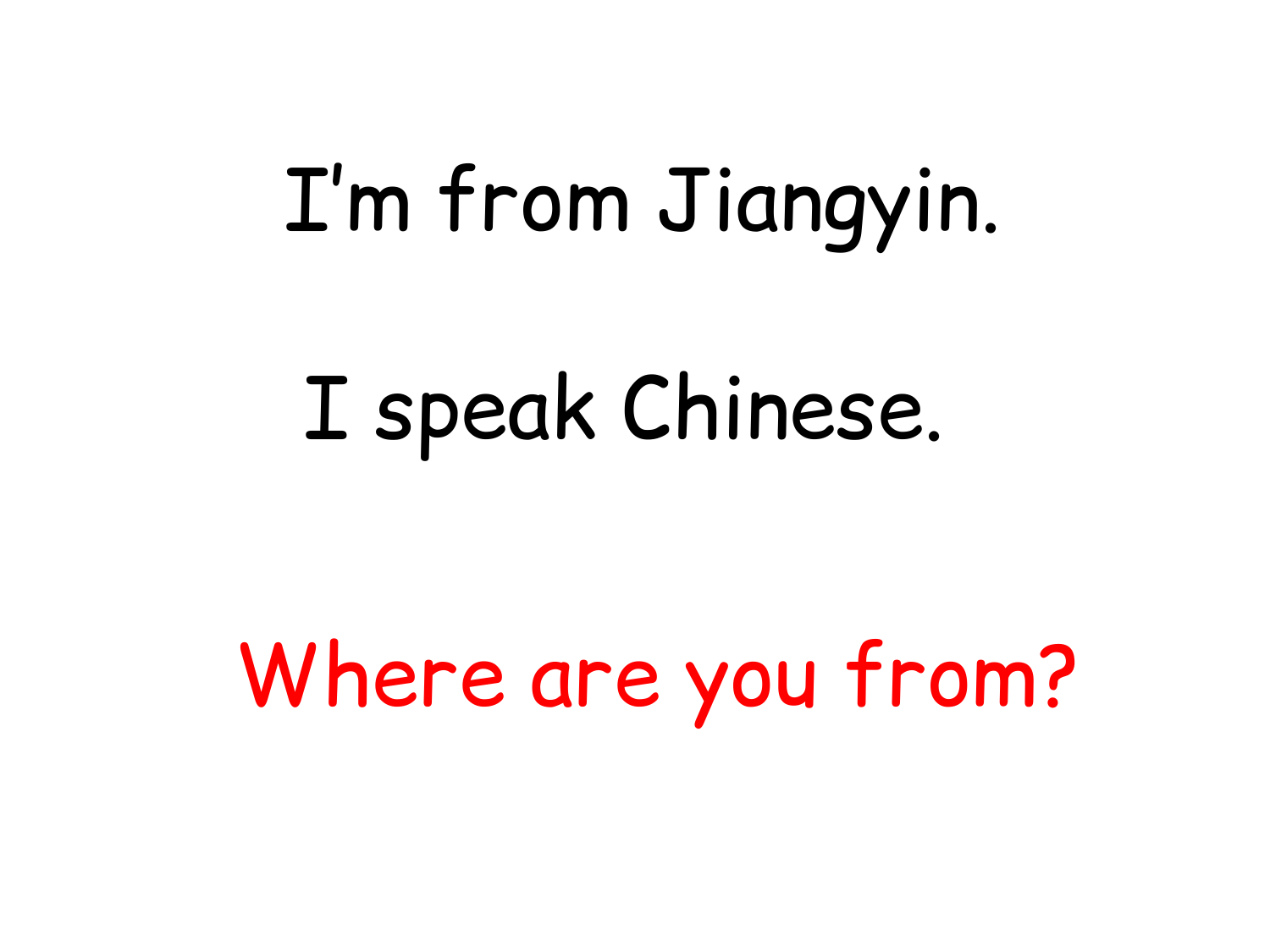

I’m from Jiangyin.
I speak Chinese.
Where are you from?